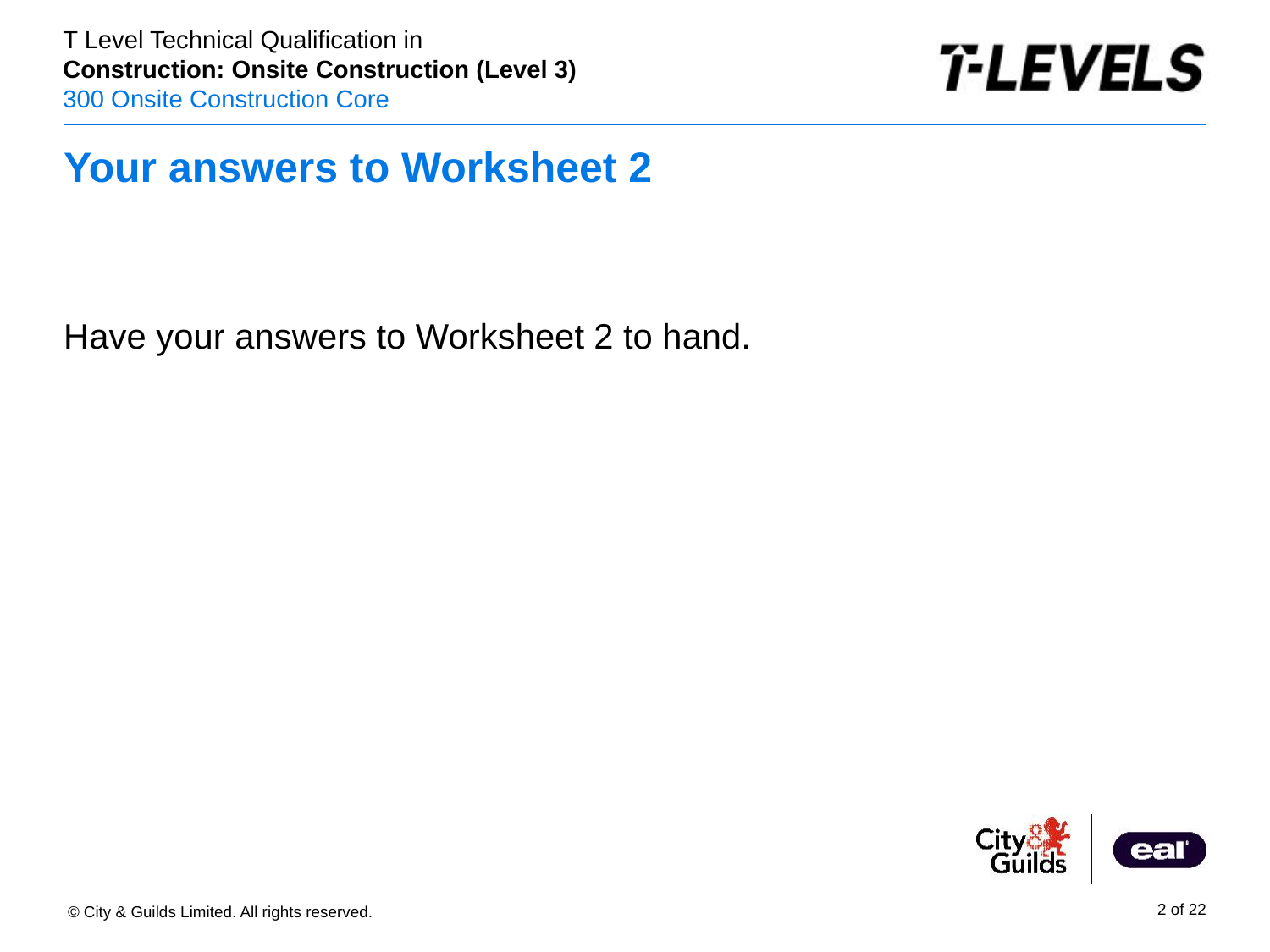

# Your answers to Worksheet 2

Have your answers to Worksheet 2 to hand.